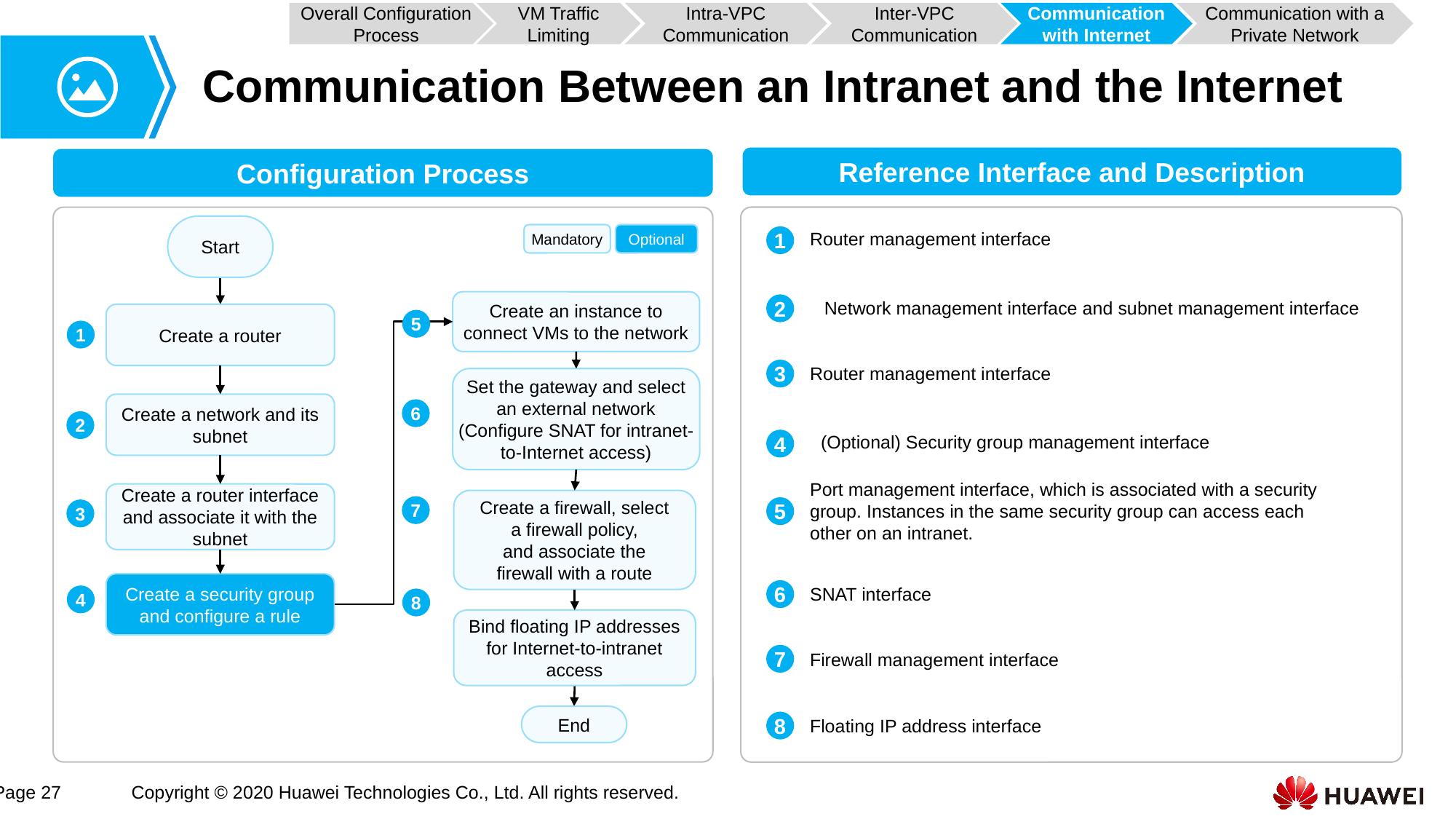

Overall Configuration Process
VM Traffic Limiting
Intra-VPC Communication
Inter-VPC Communication
Communication with Internet
Communication with a Private Network
# Communication Between an Intranet and the Internet
Reference Interface and Description
Configuration Process

Start
Router management interface
Mandatory
Optional
1
Network management interface and subnet management interface
Create an instance to connect VMs to the network
2
Create a router
5
1
Router management interface
3
Set the gateway and select an external network (Configure SNAT for intranet-to-Internet access)
Create a network and its subnet
6
2
(Optional) Security group management interface
4
Port management interface, which is associated with a security group. Instances in the same security group can access each other on an intranet.
Create a router interface and associate it with the subnet
Create a firewall, select a firewall policy,
and associate the firewall with a route
7
5
3
Create a security group and configure a rule
SNAT interface
6
4
8
Bind floating IP addresses for Internet-to-intranet access
Firewall management interface
7
End
Floating IP address interface
8